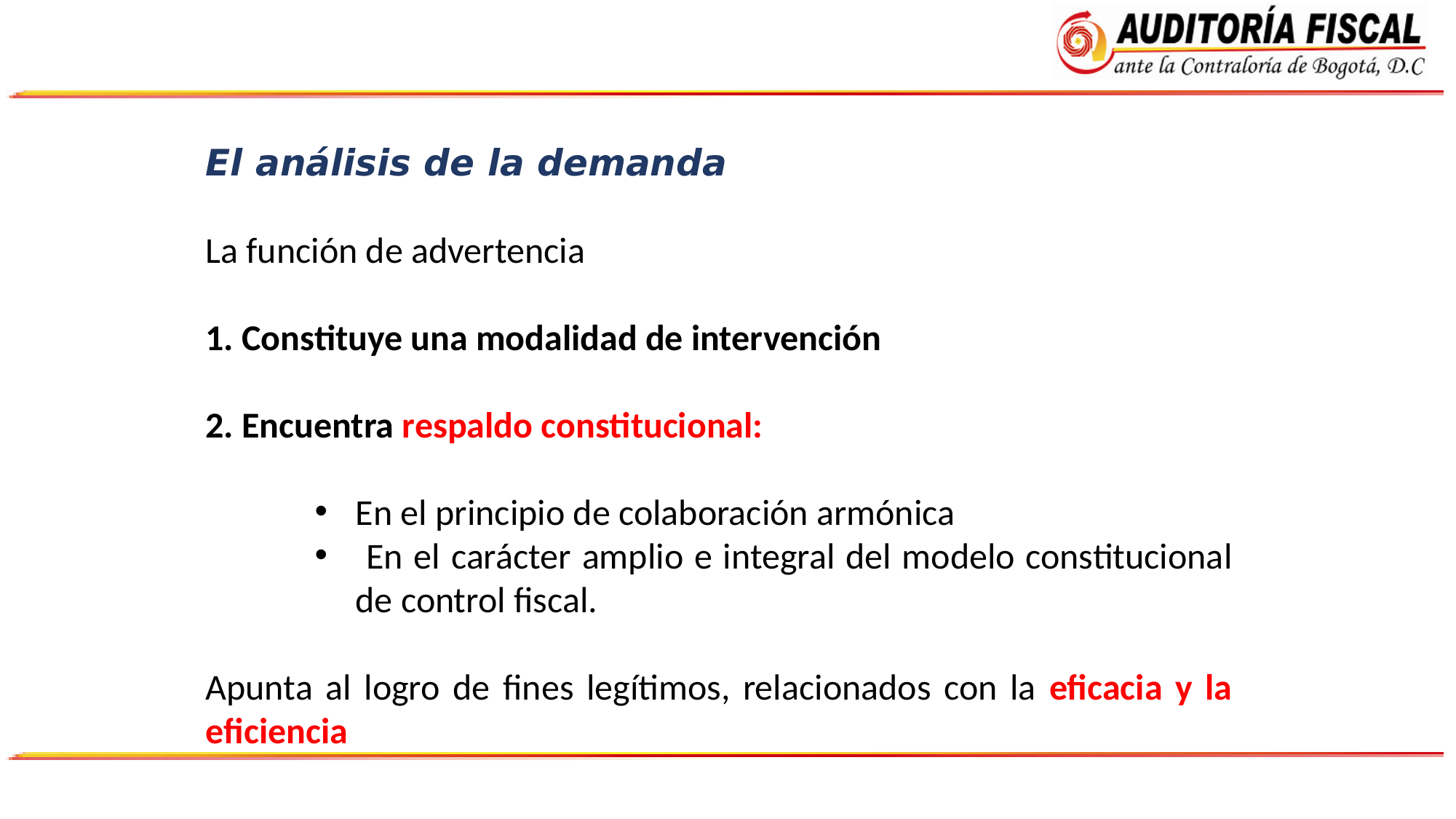

El análisis de la demanda

La función de advertencia

1. Constituye una modalidad de intervención

2. Encuentra respaldo constitucional:

En el principio de colaboración armónica
 En el carácter amplio e integral del modelo constitucional de control fiscal.

Apunta al logro de fines legítimos, relacionados con la eficacia y la eficiencia
Total Procesos
5.045